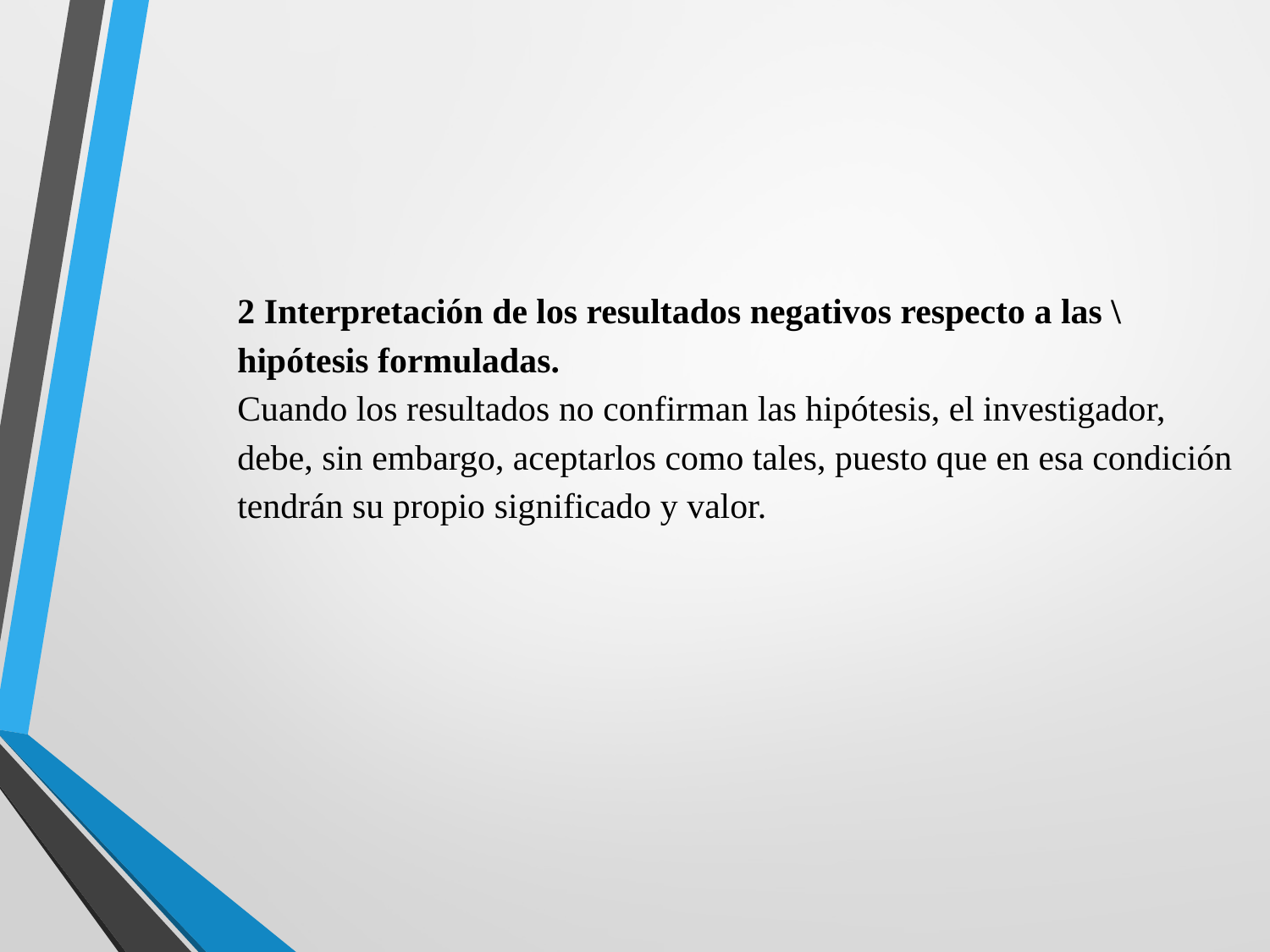

2 Interpretación de los resultados negativos respecto a las \hipótesis formuladas.
Cuando los resultados no confirman las hipótesis, el investigador, debe, sin embargo, aceptarlos como tales, puesto que en esa condición tendrán su propio significado y valor.